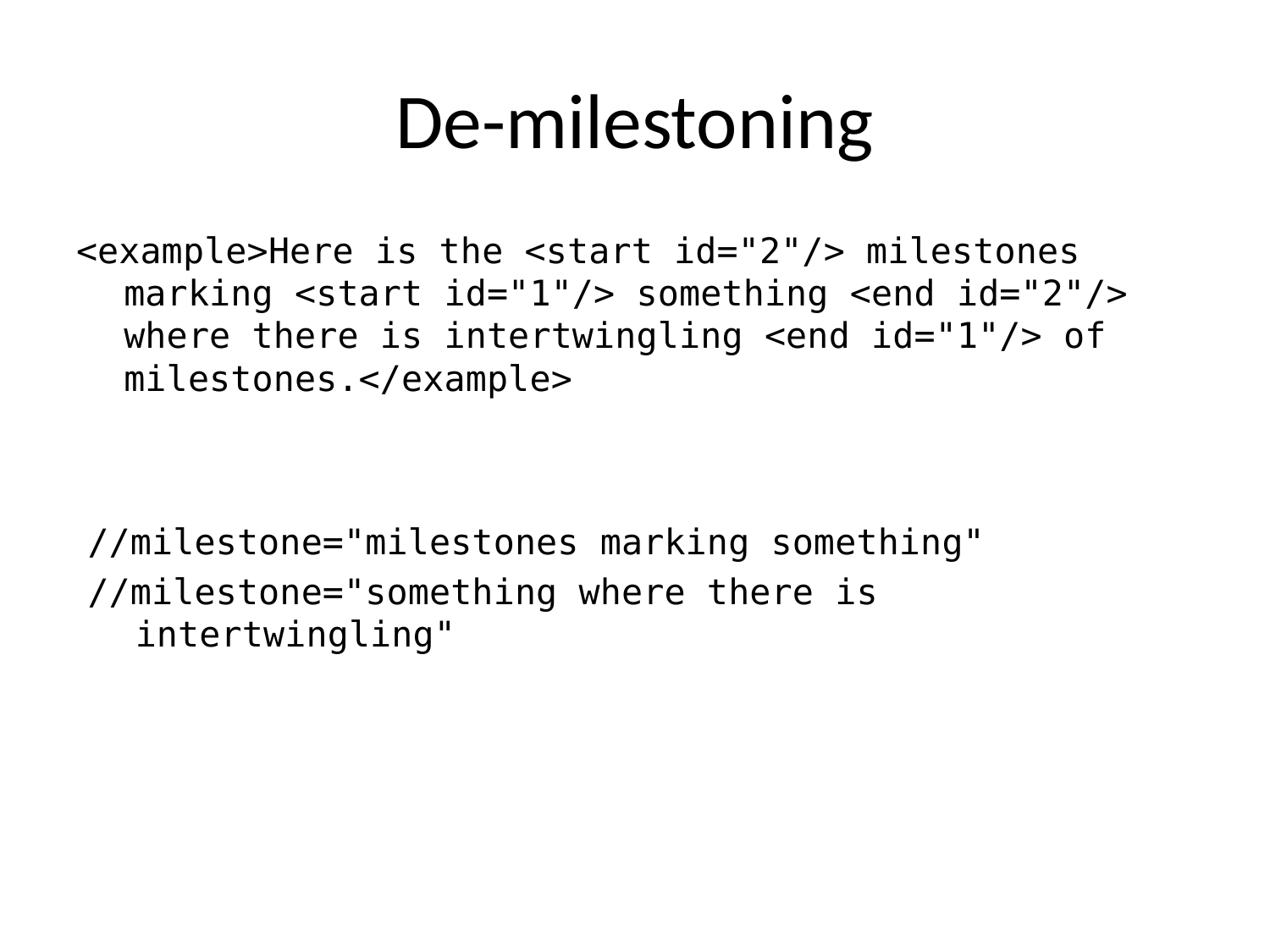

# De-milestoning
<example>Here is the <start id="2"/> milestones marking <start id="1"/> something <end id="2"/> where there is intertwingling <end id="1"/> of milestones.</example>
//milestone="milestones marking something"
//milestone="something where there is intertwingling"